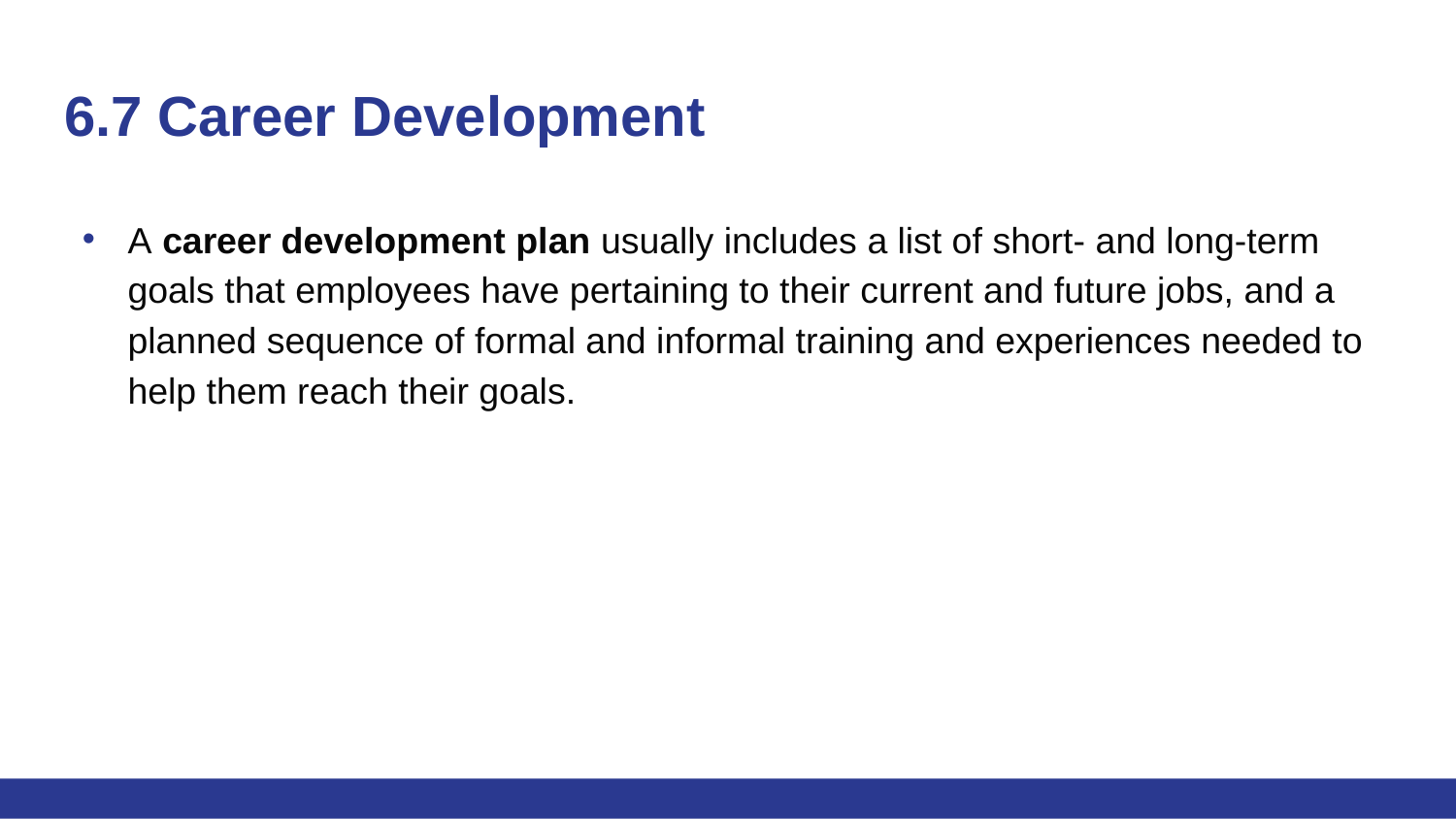

# 6.7 Career Development
A career development plan usually includes a list of short- and long-term goals that employees have pertaining to their current and future jobs, and a planned sequence of formal and informal training and experiences needed to help them reach their goals.